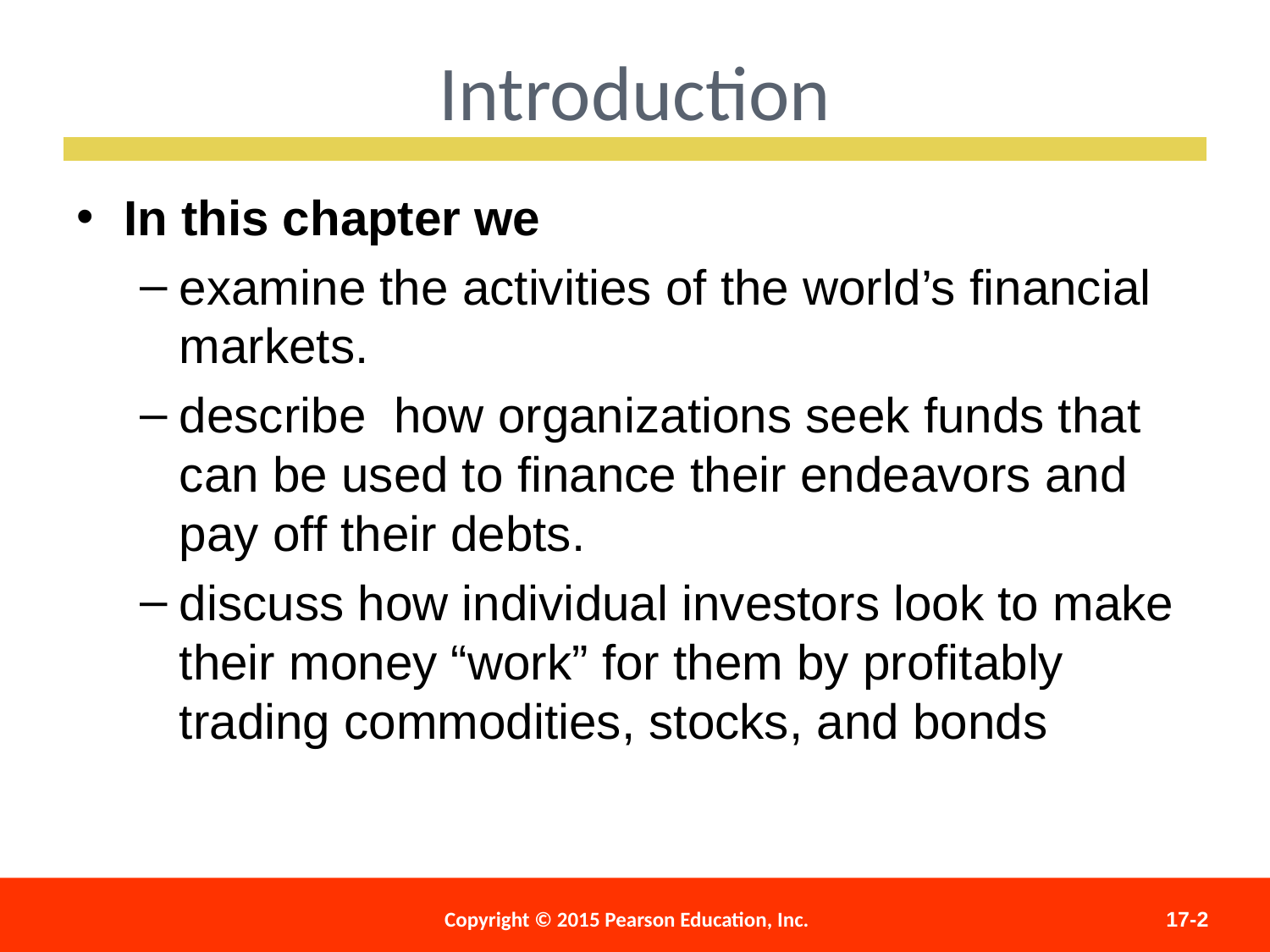

Introduction
In this chapter we
examine the activities of the world’s financial markets.
describe  how organizations seek funds that can be used to finance their endeavors and pay off their debts.
discuss how individual investors look to make their money “work” for them by profitably trading commodities, stocks, and bonds